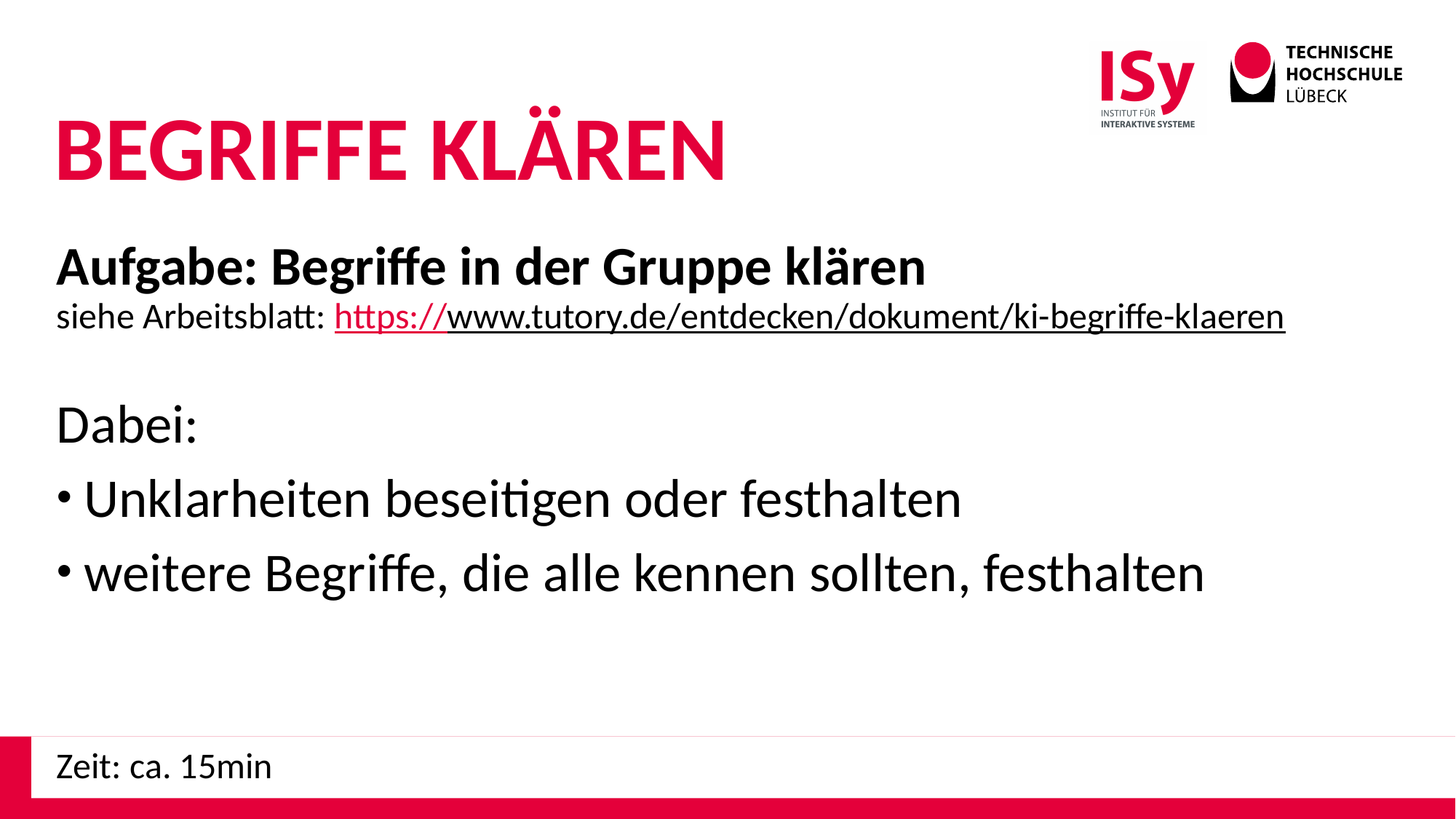

BEGRIFFE KLÄREN
Aufgabe: Begriffe in der Gruppe klären
siehe Arbeitsblatt: https://www.tutory.de/entdecken/dokument/ki-begriffe-klaeren

Dabei:
Unklarheiten beseitigen oder festhalten
weitere Begriffe, die alle kennen sollten, festhalten
Zeit: ca. 15min